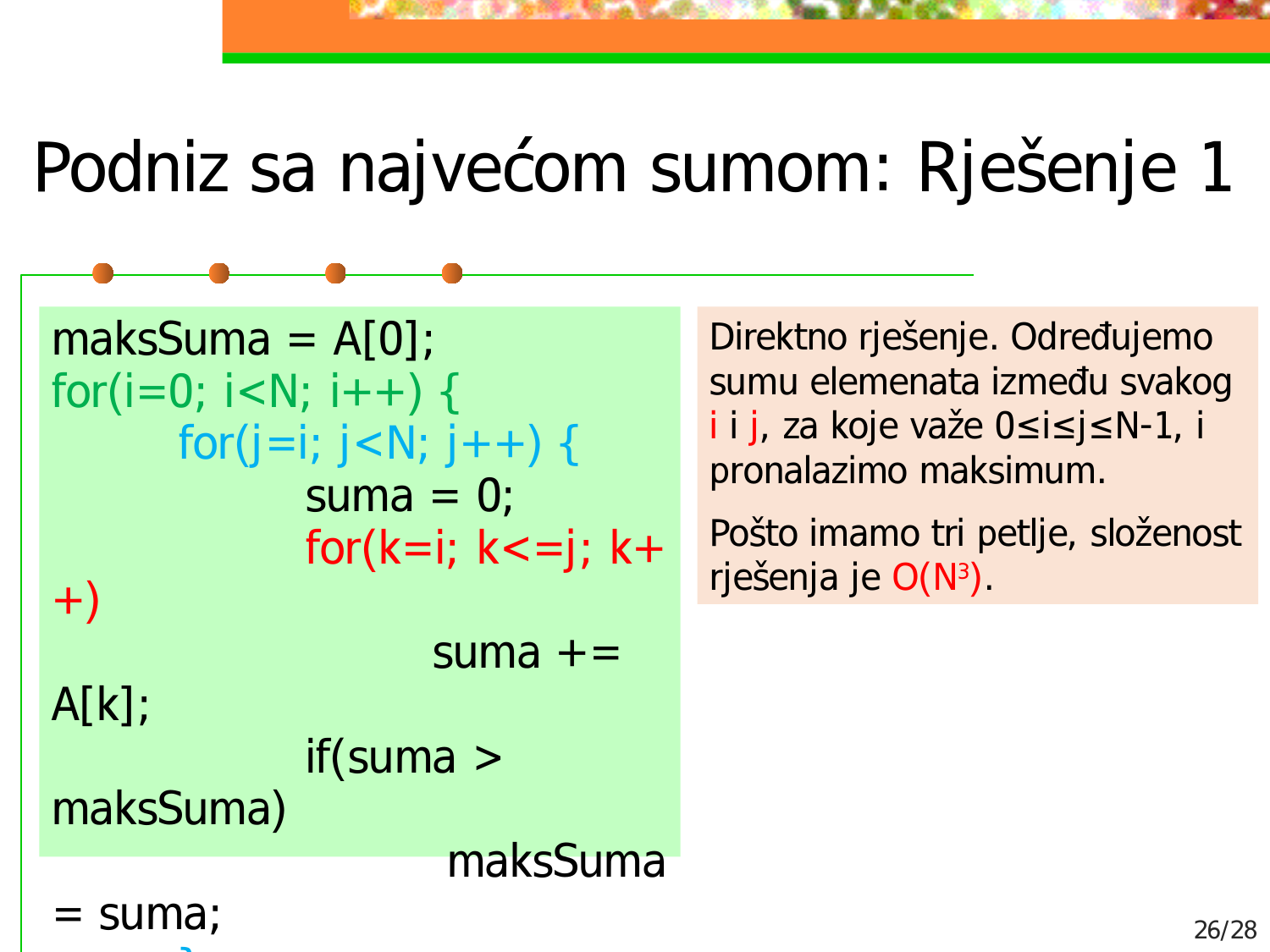

# Podniz sa najvećom sumom: Rješenje 1
maksSuma = A[0];
for(i=0; i<N; i++) {
	for(j=i; j<N; j++) {
		suma = 0;
		for(k=i; k<=j; k++)
			suma += A[k];
		if(suma > maksSuma)
			 maksSuma = suma;
	}
}
Direktno rješenje. Određujemo sumu elemenata između svakog i i j, za koje važe 0≤i≤j≤N-1, i pronalazimo maksimum.
Pošto imamo tri petlje, složenost rješenja je O(N3).
26/28